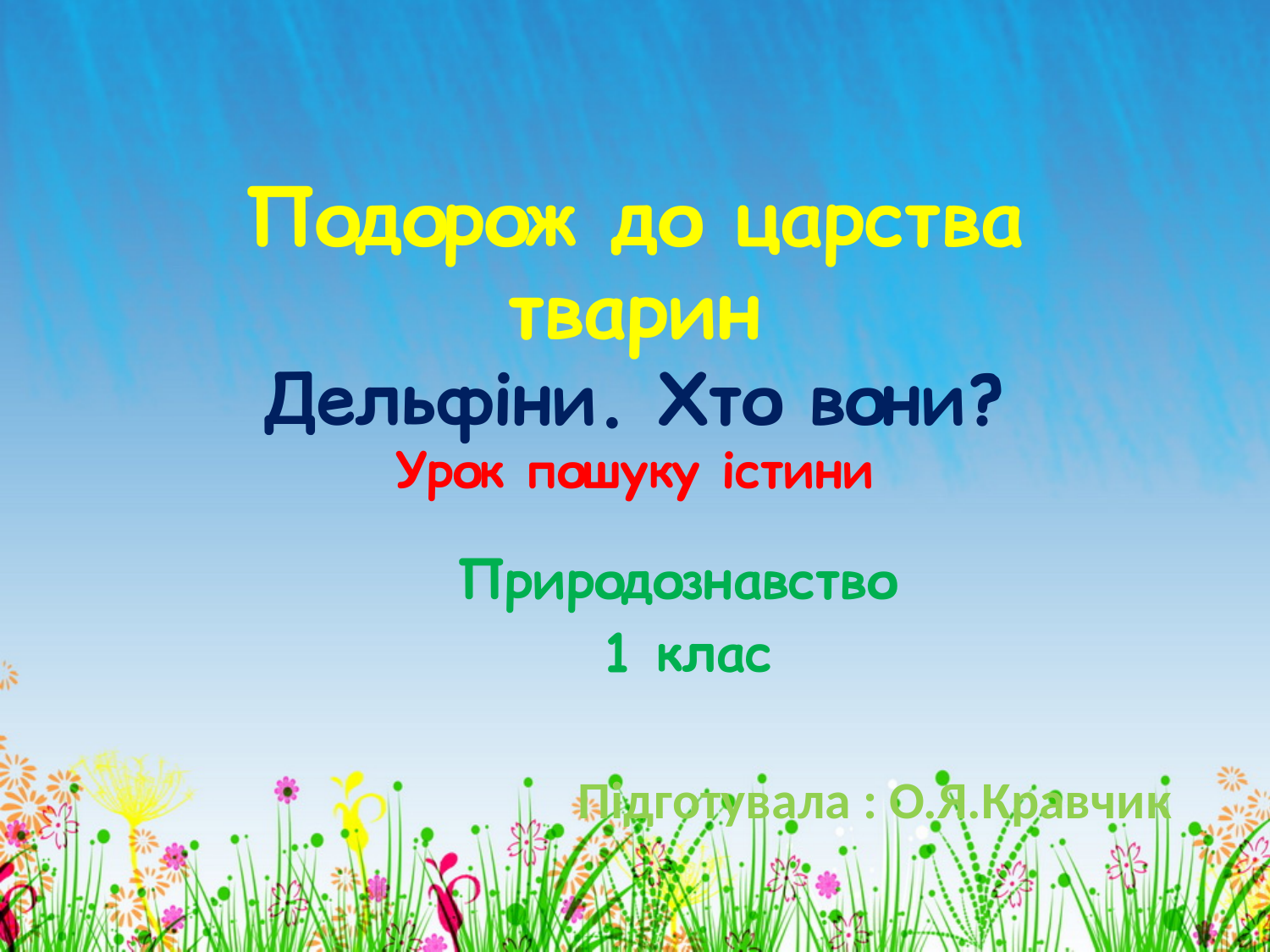

# Подорож до царства тварин Дельфіни. Хто вони? Урок пошуку істини
Природознавство
1 клас

   Підготувала : О.Я.Кравчик